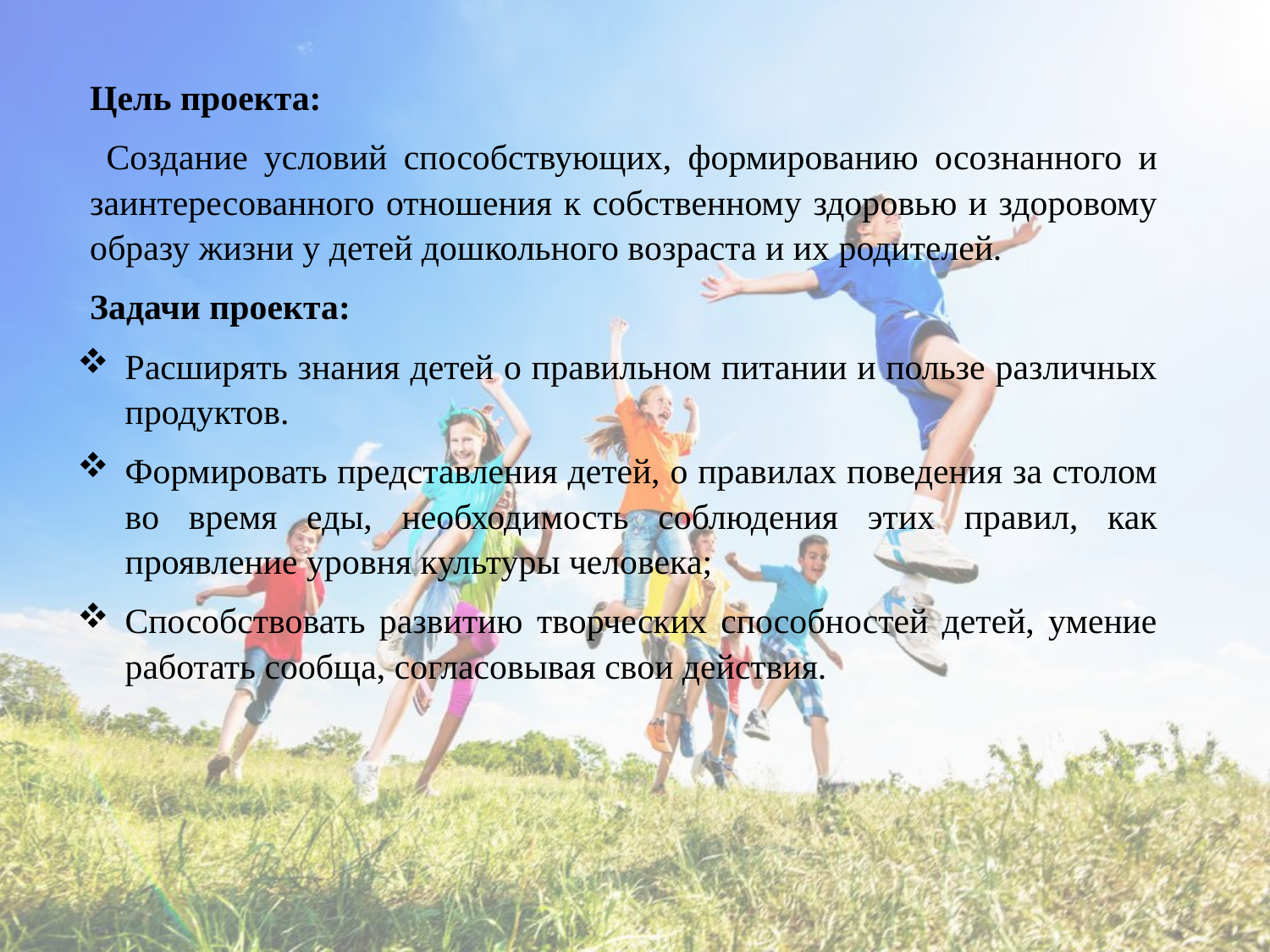

Цель проекта:
 Создание условий способствующих, формированию осознанного и заинтересованного отношения к собственному здоровью и здоровому образу жизни у детей дошкольного возраста и их родителей.
Задачи проекта:
Расширять знания детей о правильном питании и пользе различных продуктов.
Формировать представления детей, о правилах поведения за столом во время еды, необходимость соблюдения этих правил, как проявление уровня культуры человека;
Способствовать развитию творческих способностей детей, умение работать сообща, согласовывая свои действия.